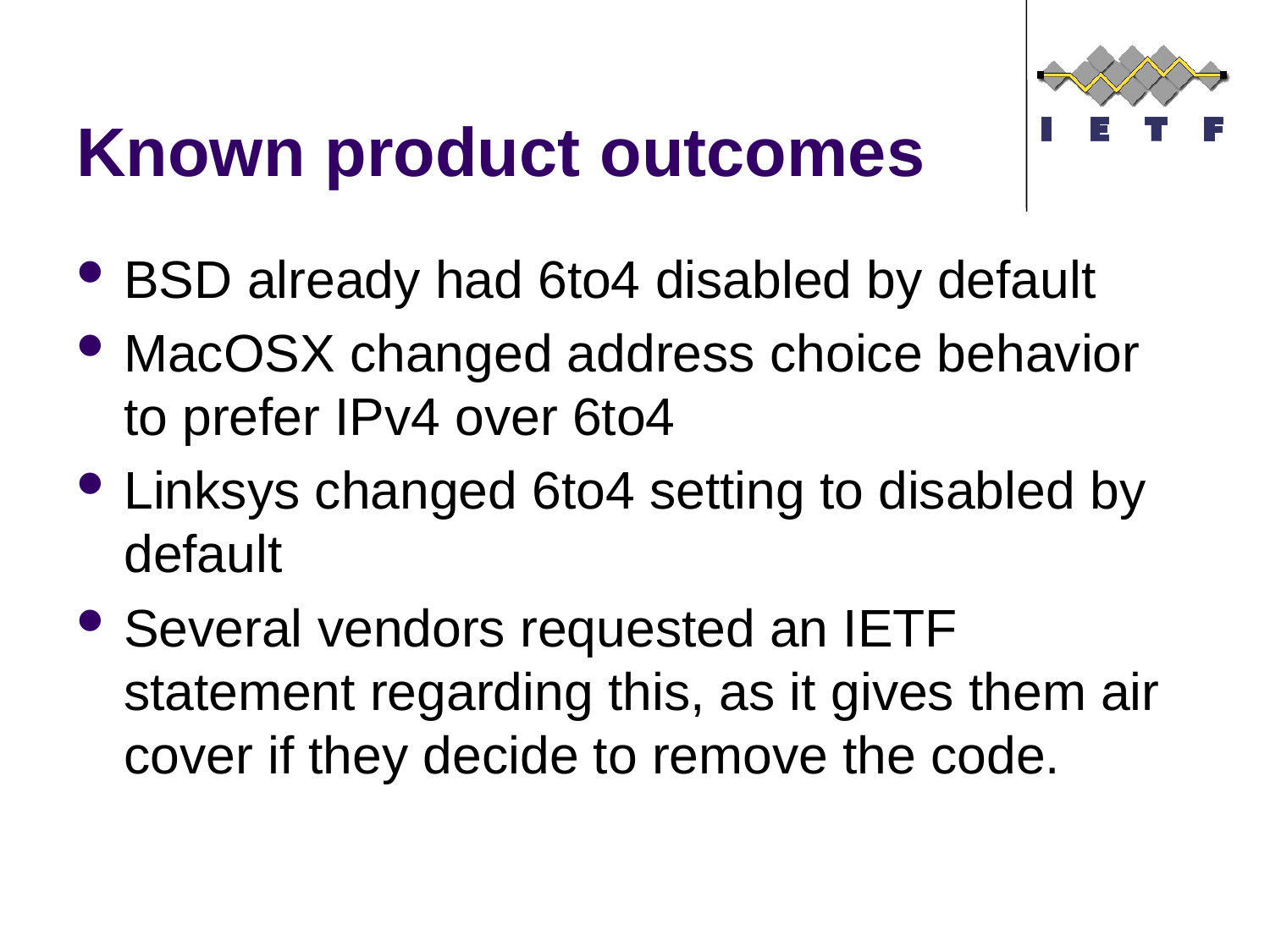

# Known product outcomes
BSD already had 6to4 disabled by default
MacOSX changed address choice behavior to prefer IPv4 over 6to4
Linksys changed 6to4 setting to disabled by default
Several vendors requested an IETF statement regarding this, as it gives them air cover if they decide to remove the code.